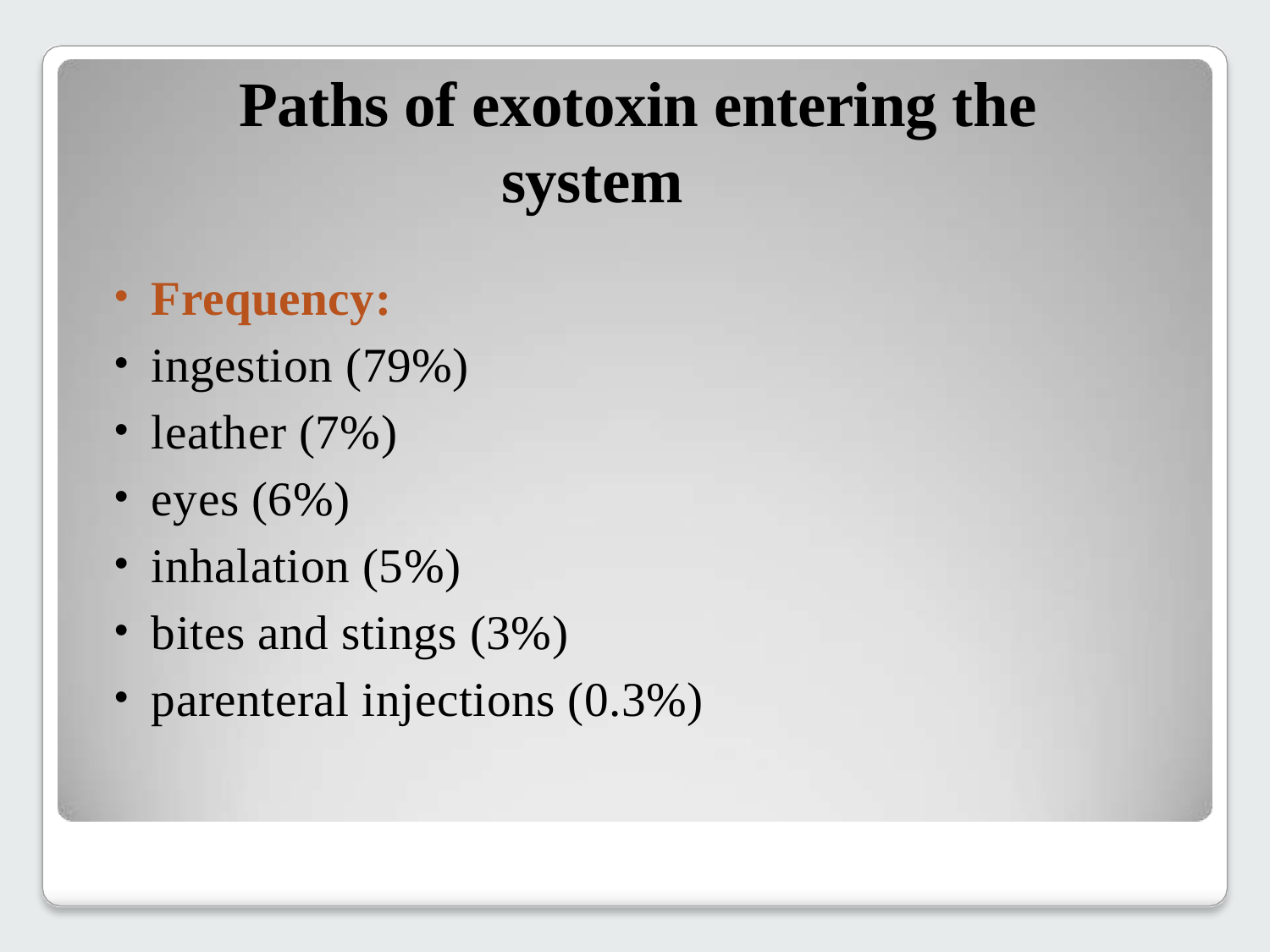

# Paths of exotoxin entering the system
Frequency:
ingestion (79%)
leather (7%)
eyes (6%)
inhalation (5%)
bites and stings (3%)
parenteral injections (0.3%)